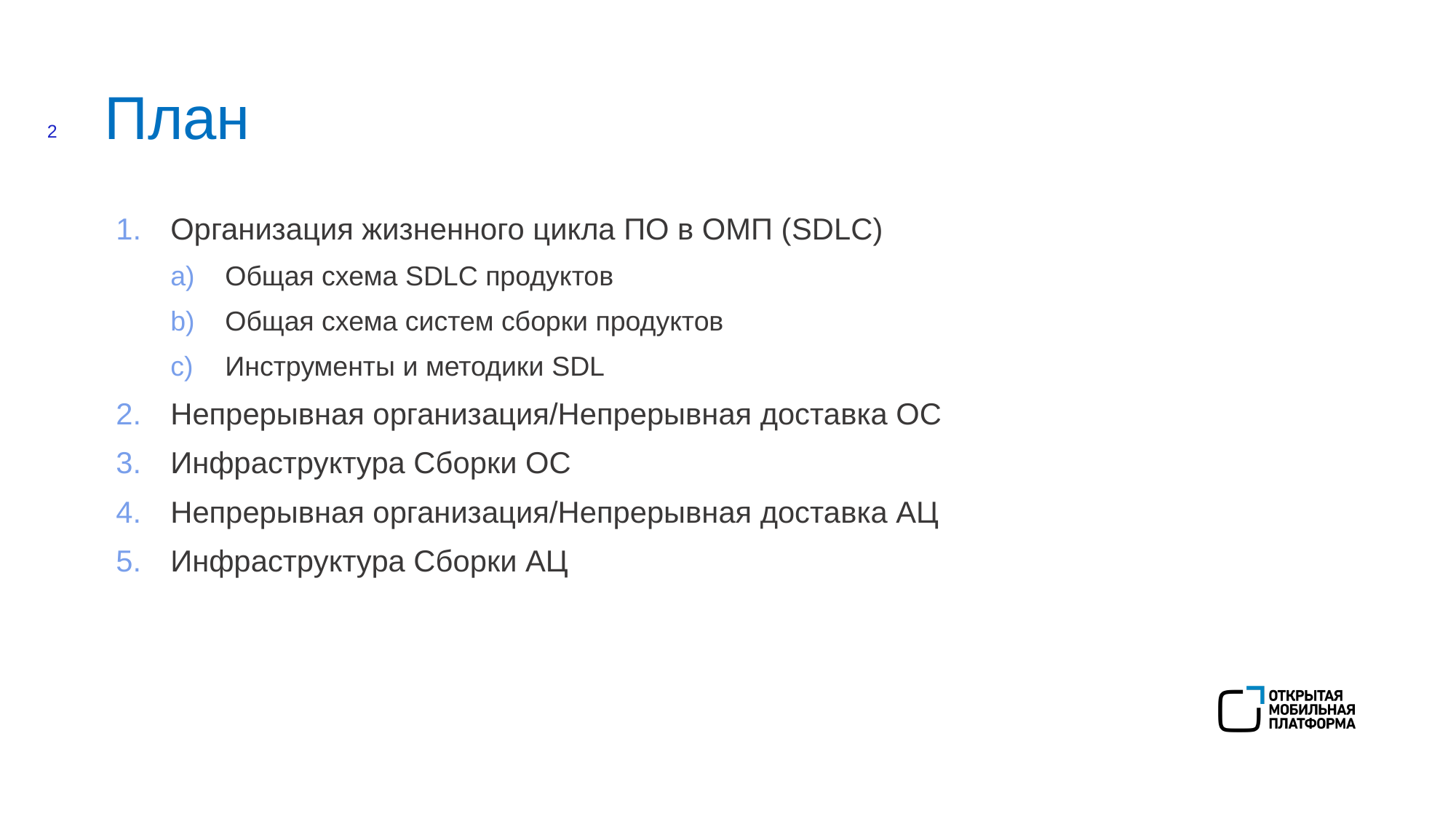

2
План
Организация жизненного цикла ПО в ОМП (SDLC)
Общая схема SDLC продуктов
Общая схема систем сборки продуктов
Инструменты и методики SDL
Непрерывная организация/Непрерывная доставка ОС
Инфраструктура Сборки ОС
Непрерывная организация/Непрерывная доставка АЦ
Инфраструктура Сборки АЦ